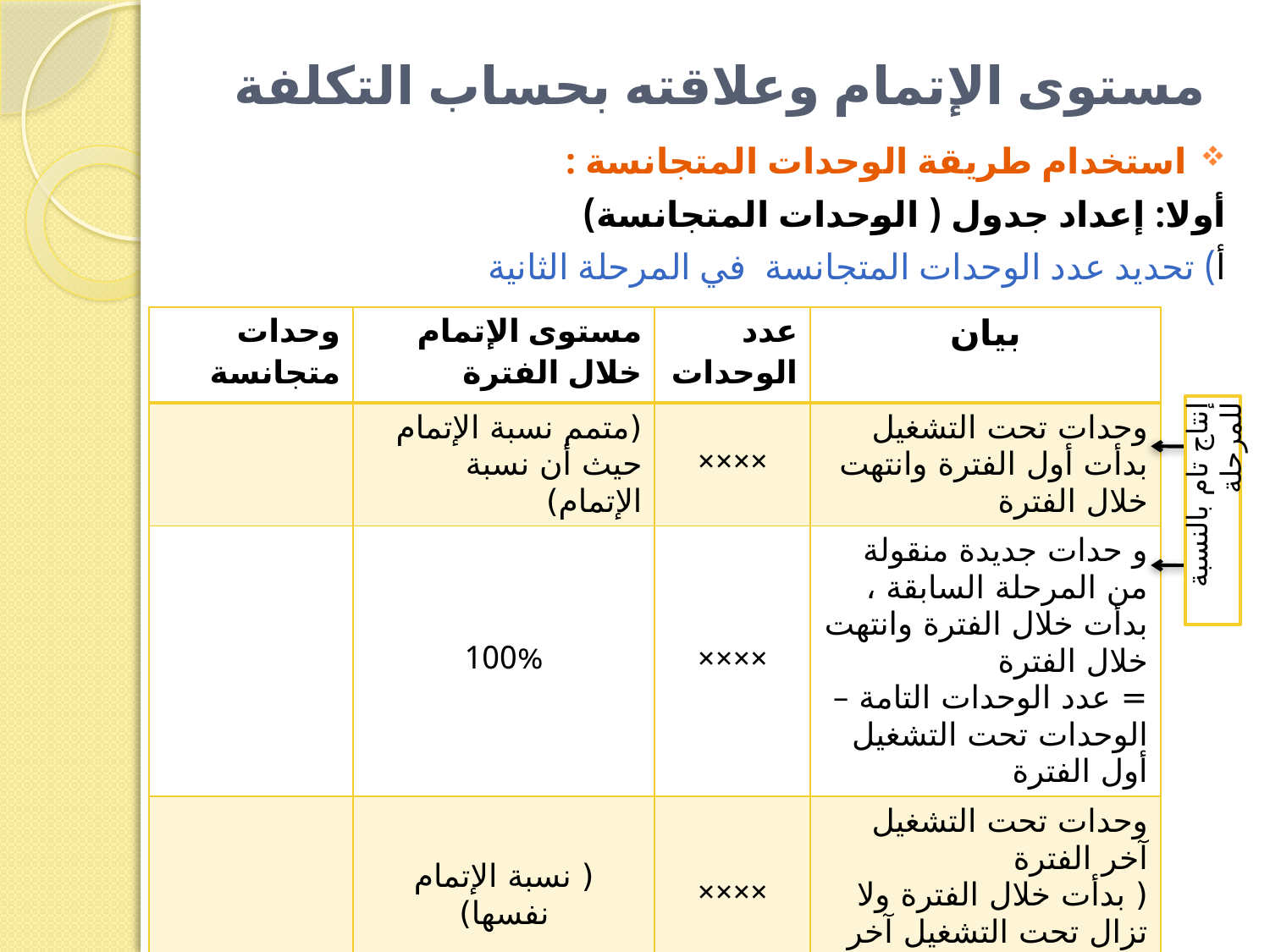

# مستوى الإتمام وعلاقته بحساب التكلفة
استخدام طريقة الوحدات المتجانسة :
أولا: إعداد جدول ( الوحدات المتجانسة)
أ) تحديد عدد الوحدات المتجانسة  في المرحلة الثانية

| وحدات متجانسة | مستوى الإتمام خلال الفترة | عدد الوحدات | بيان |
| --- | --- | --- | --- |
|  | (متمم نسبة الإتمام حيث أن نسبة الإتمام) | ×××× | وحدات تحت التشغيل بدأت أول الفترة وانتهت خلال الفترة |
|  | 100% | ×××× | و حدات جديدة منقولة من المرحلة السابقة ، بدأت خلال الفترة وانتهت خلال الفترة = عدد الوحدات التامة – الوحدات تحت التشغيل أول الفترة |
|  | ( نسبة الإتمام نفسها) | ×××× | وحدات تحت التشغيل آخر الفترة ( بدأت خلال الفترة ولا تزال تحت التشغيل آخر الفترة) |
|  |  |  | إجمالي عدد الوحدات المتجانسة |
إنتاج تام بالنسبة للمرحلة